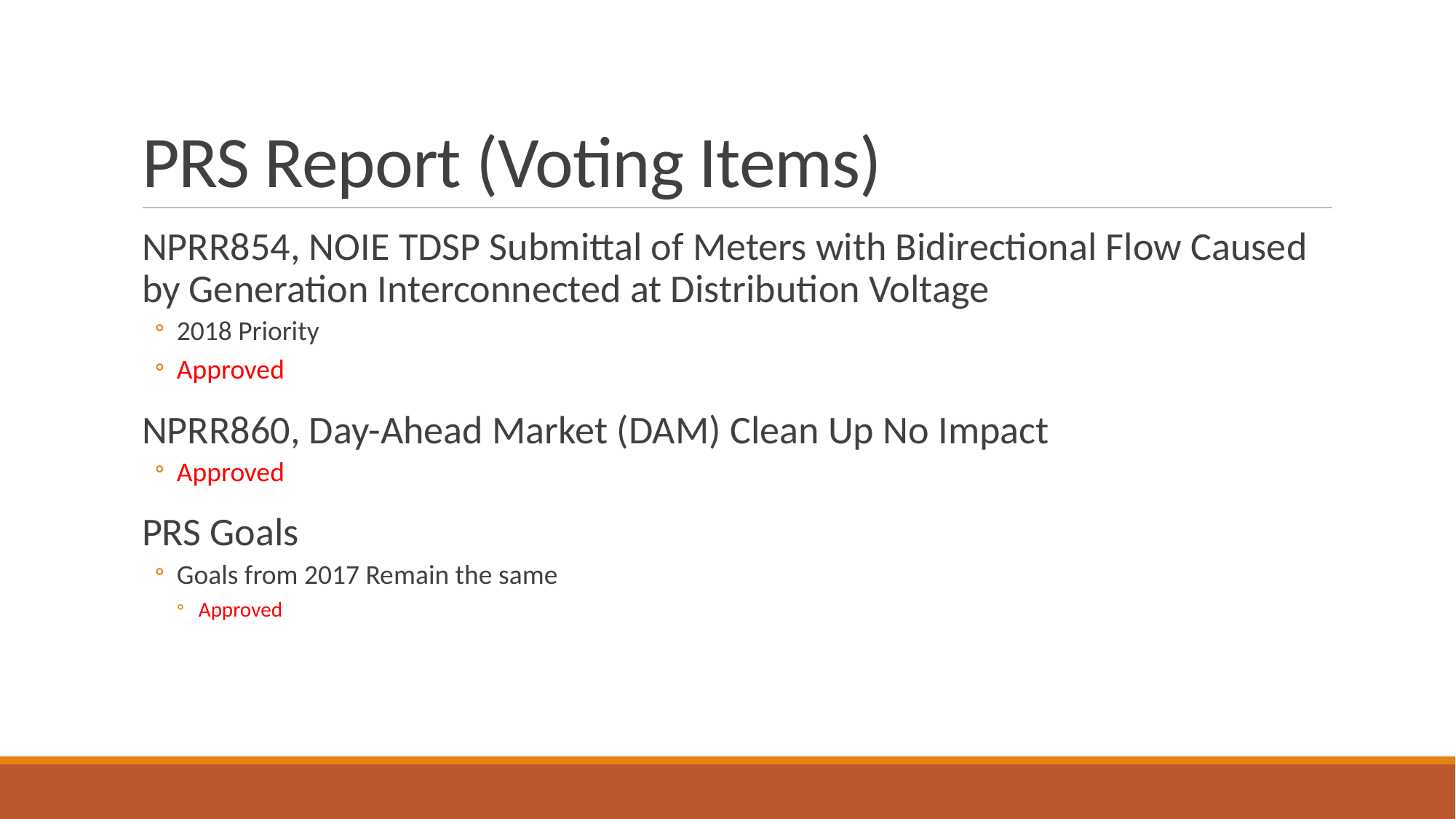

# PRS Report (Voting Items)
NPRR854, NOIE TDSP Submittal of Meters with Bidirectional Flow Caused by Generation Interconnected at Distribution Voltage
2018 Priority
Approved
NPRR860, Day-Ahead Market (DAM) Clean Up No Impact
Approved
PRS Goals
Goals from 2017 Remain the same
Approved